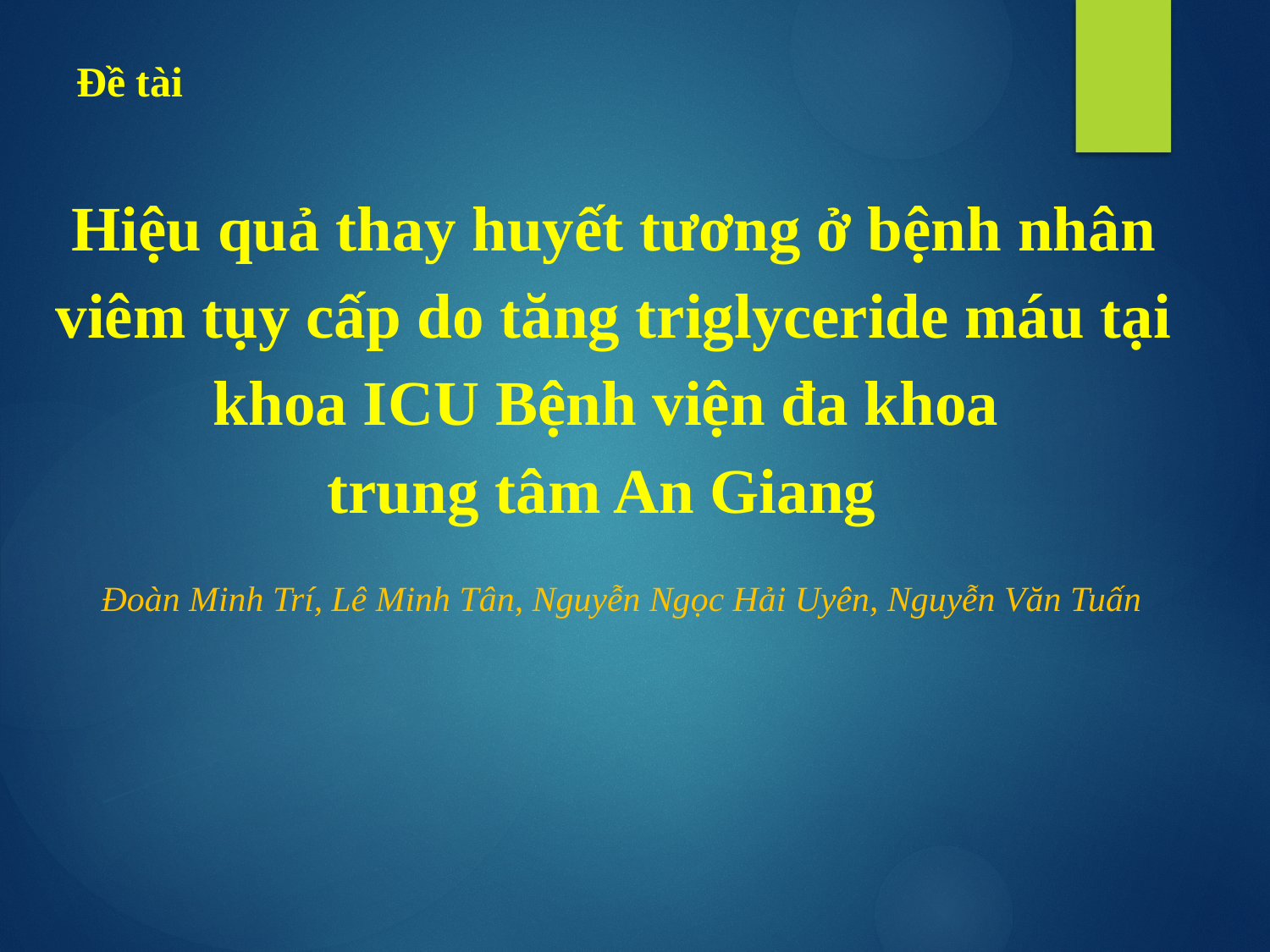

# Đề tài
Hiệu quả thay huyết tương ở bệnh nhân viêm tụy cấp do tăng triglyceride máu tại khoa ICU Bệnh viện đa khoa
trung tâm An Giang

  Đoàn Minh Trí, Lê Minh Tân, Nguyễn Ngọc Hải Uyên, Nguyễn Văn Tuấn